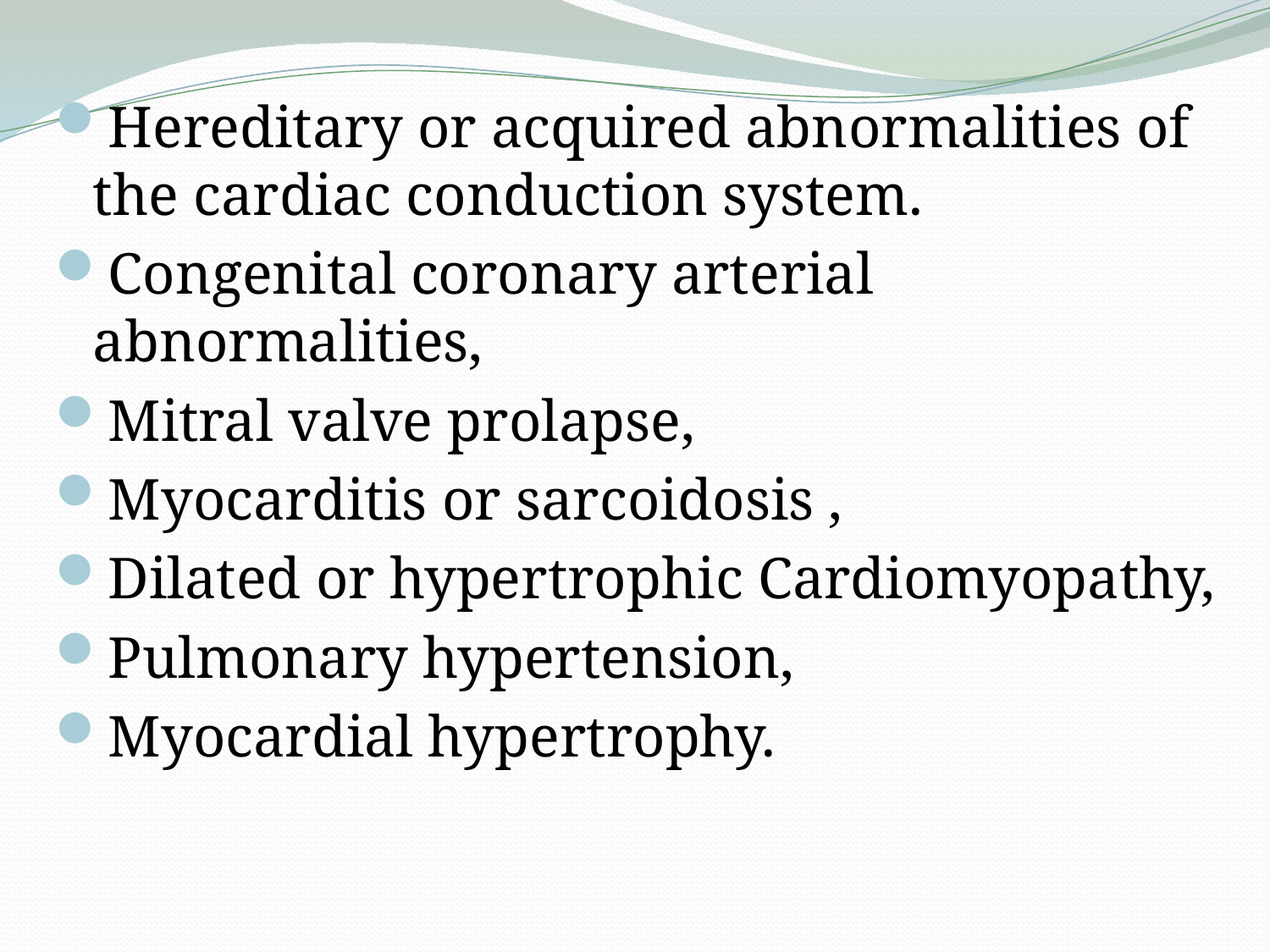

Hereditary or acquired abnormalities of the cardiac conduction system.
Congenital coronary arterial abnormalities,
Mitral valve prolapse,
Myocarditis or sarcoidosis ,
Dilated or hypertrophic Cardiomyopathy,
Pulmonary hypertension,
Myocardial hypertrophy.